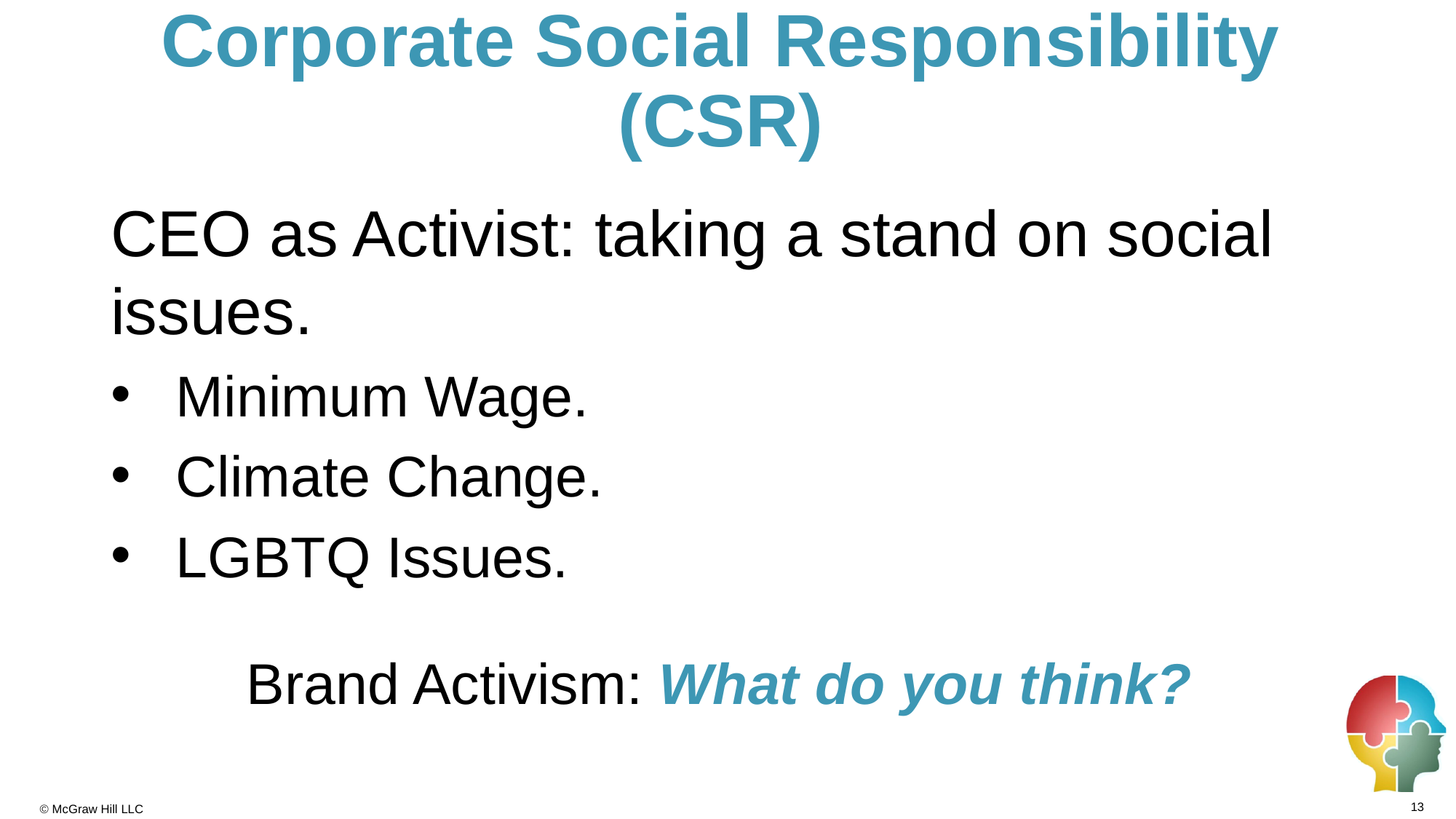

# Corporate Social Responsibility (CSR)
CEO as Activist: taking a stand on social issues.
Minimum Wage.
Climate Change.
LGBTQ Issues.
Brand Activism: What do you think?
13